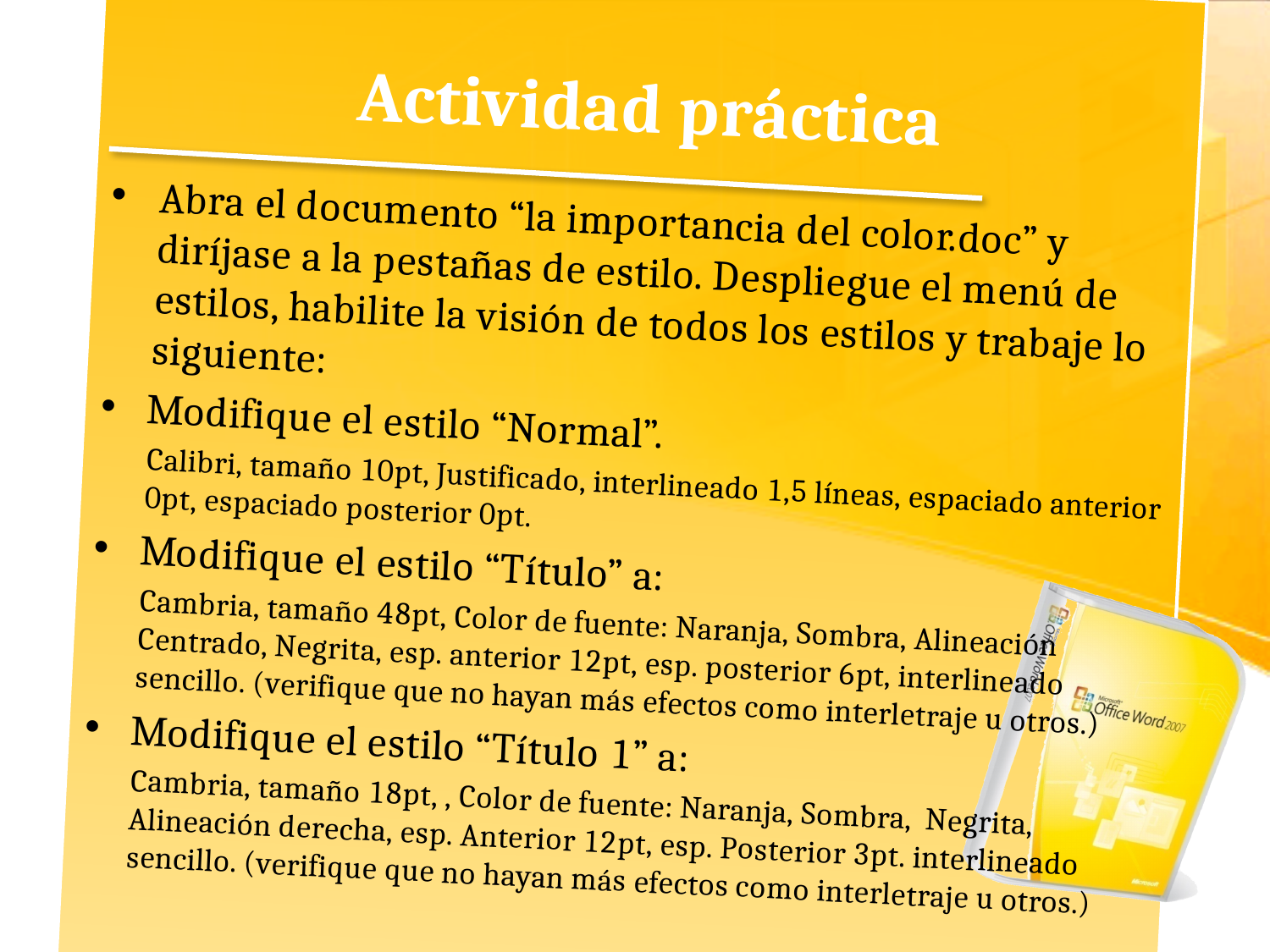

# Actividad práctica
Abra el documento “la importancia del color.doc” y diríjase a la pestañas de estilo. Despliegue el menú de estilos, habilite la visión de todos los estilos y trabaje lo siguiente:
Modifique el estilo “Normal”.
	Calibri, tamaño 10pt, Justificado, interlineado 1,5 líneas, espaciado anterior 0pt, espaciado posterior 0pt.
Modifique el estilo “Título” a:
	Cambria, tamaño 48pt, Color de fuente: Naranja, Sombra, Alineación Centrado, Negrita, esp. anterior 12pt, esp. posterior 6pt, interlineado sencillo. (verifique que no hayan más efectos como interletraje u otros.)
Modifique el estilo “Título 1” a:
	Cambria, tamaño 18pt, , Color de fuente: Naranja, Sombra,  Negrita, Alineación derecha, esp. Anterior 12pt, esp. Posterior 3pt. interlineado sencillo. (verifique que no hayan más efectos como interletraje u otros.)